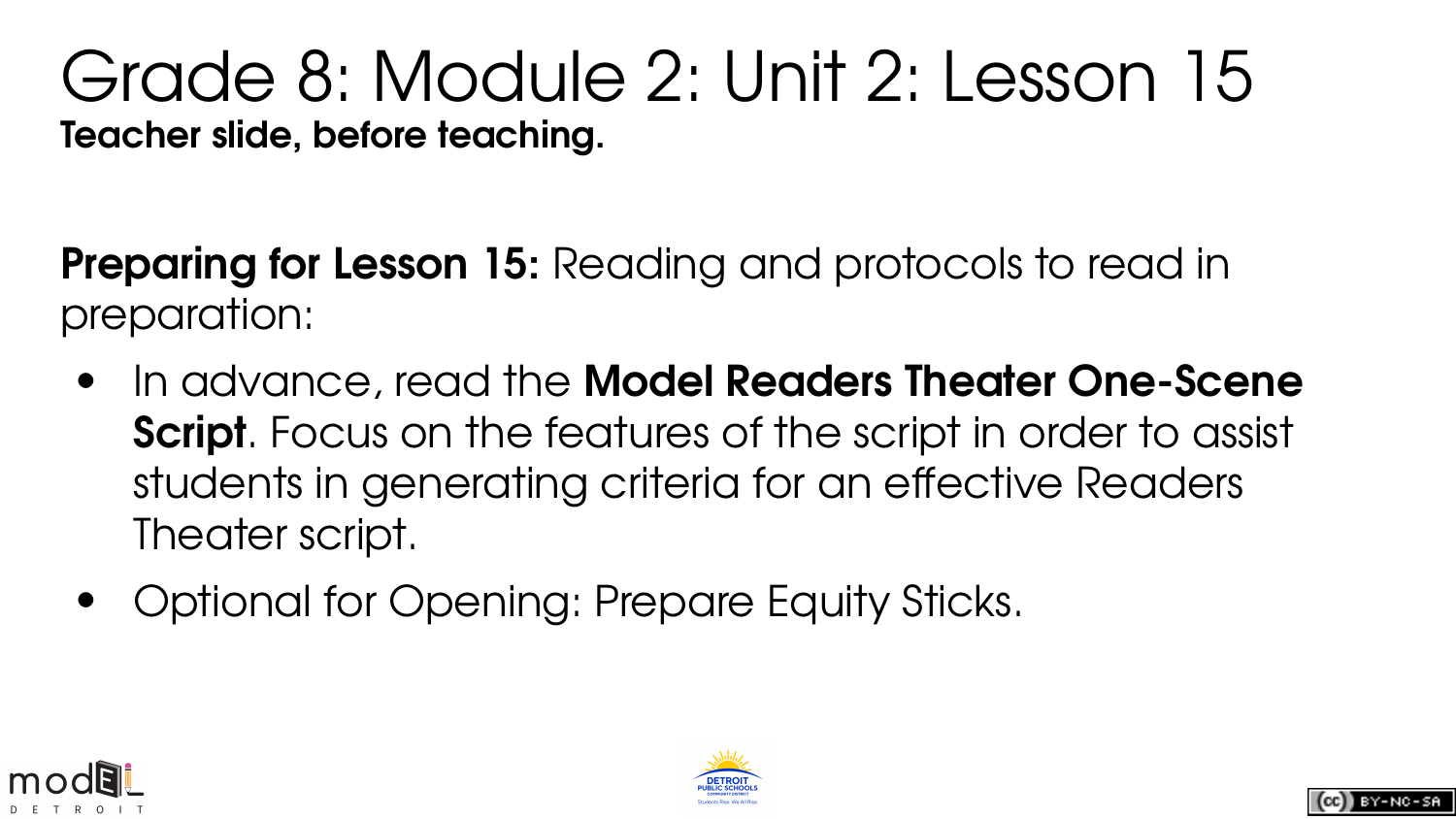

# Grade 8: Module 2: Unit 2: Lesson 15
Teacher slide, before teaching.
Preparing for Lesson 15: Reading and protocols to read in preparation:
In advance, read the Model Readers Theater One-Scene Script. Focus on the features of the script in order to assist students in generating criteria for an effective Readers Theater script.
Optional for Opening: Prepare Equity Sticks.